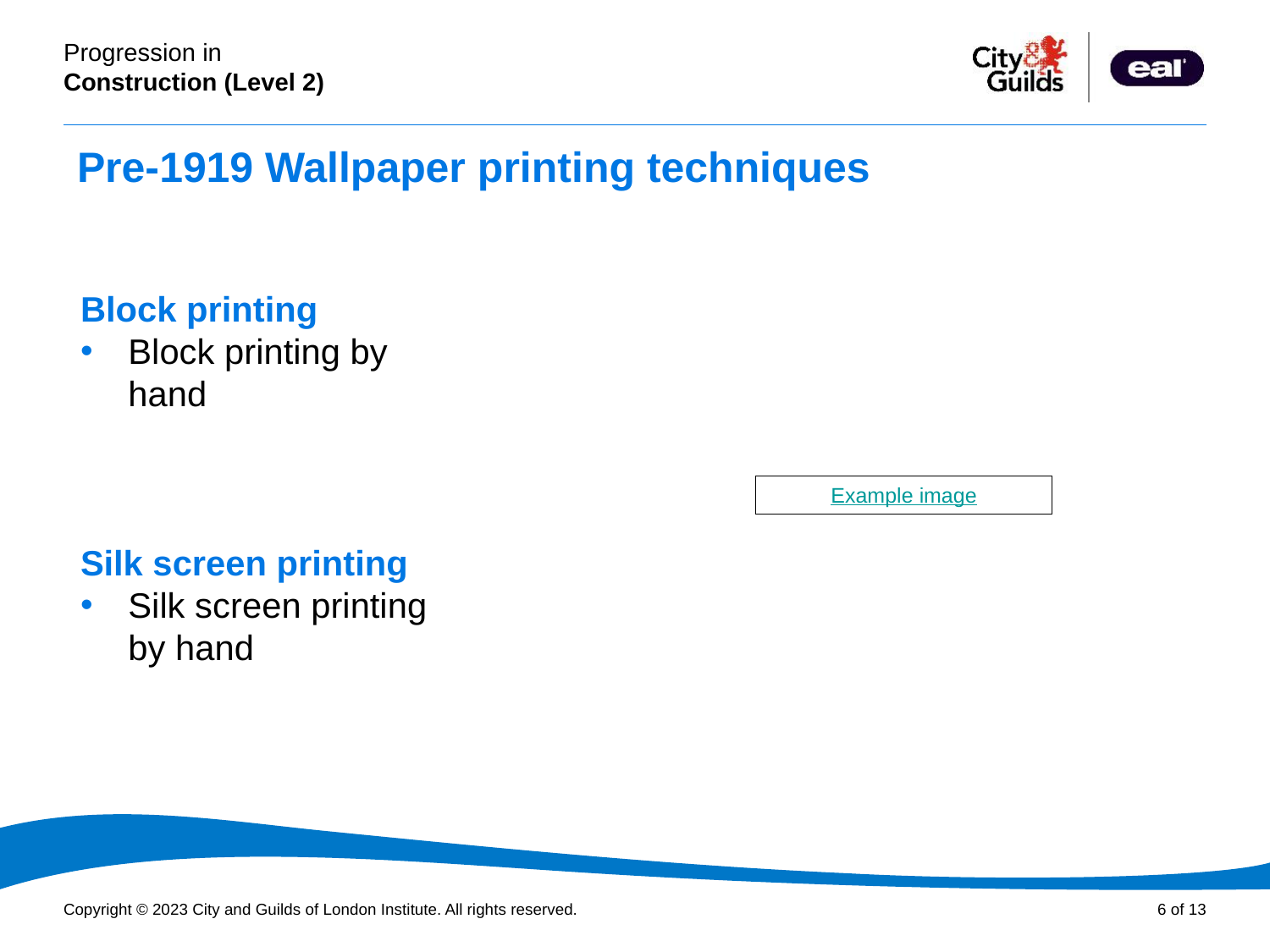

# Pre-1919 Wallpaper printing techniques
Block printing
Block printing by hand

Silk screen printing
Silk screen printing by hand

Example image